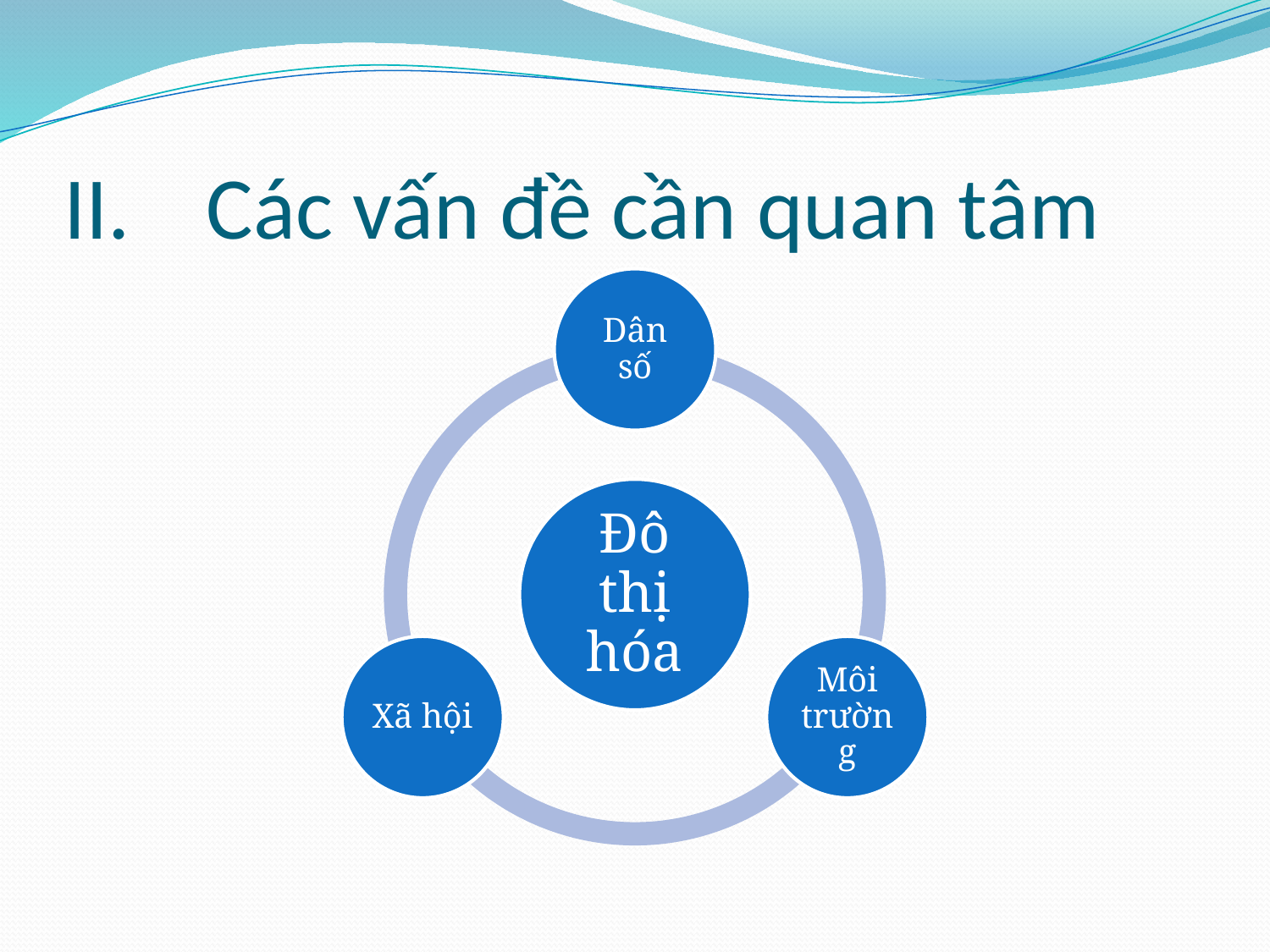

# Các vấn đề cần quan tâm
Đô thị hóa
Dân số
Môi trường
Xã hội